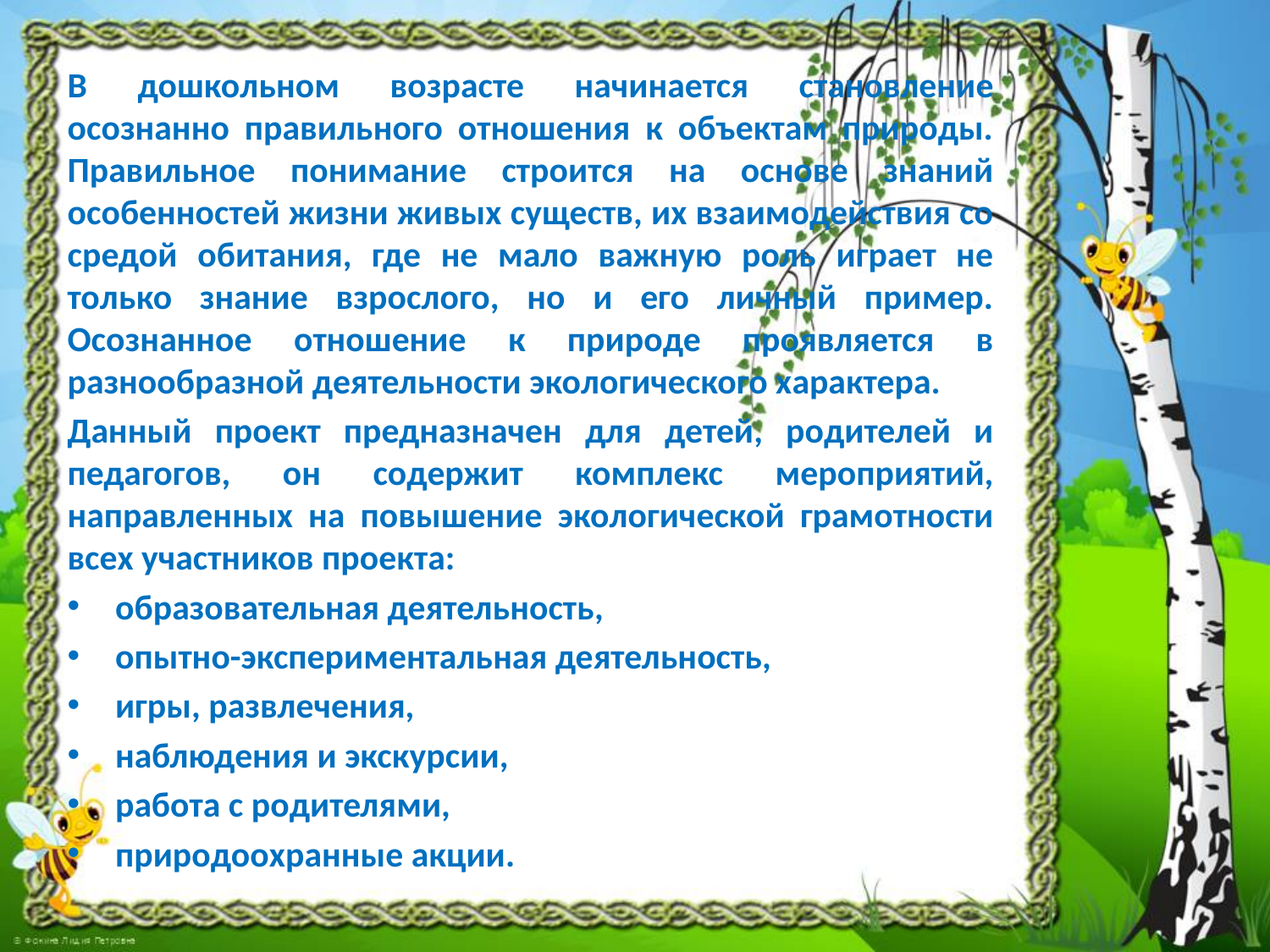

В дошкольном возрасте начинается становление осознанно правильного отношения к объектам природы. Правильное понимание строится на основе знаний особенностей жизни живых существ, их взаимодействия со средой обитания, где не мало важную роль играет не только знание взрослого, но и его личный пример. Осознанное отношение к природе проявляется в разнообразной деятельности экологического характера.
Данный проект предназначен для детей, родителей и педагогов, он содержит комплекс мероприятий, направленных на повышение экологической грамотности всех участников проекта:
образовательная деятельность,
опытно-экспериментальная деятельность,
игры, развлечения,
наблюдения и экскурсии,
работа с родителями,
природоохранные акции.